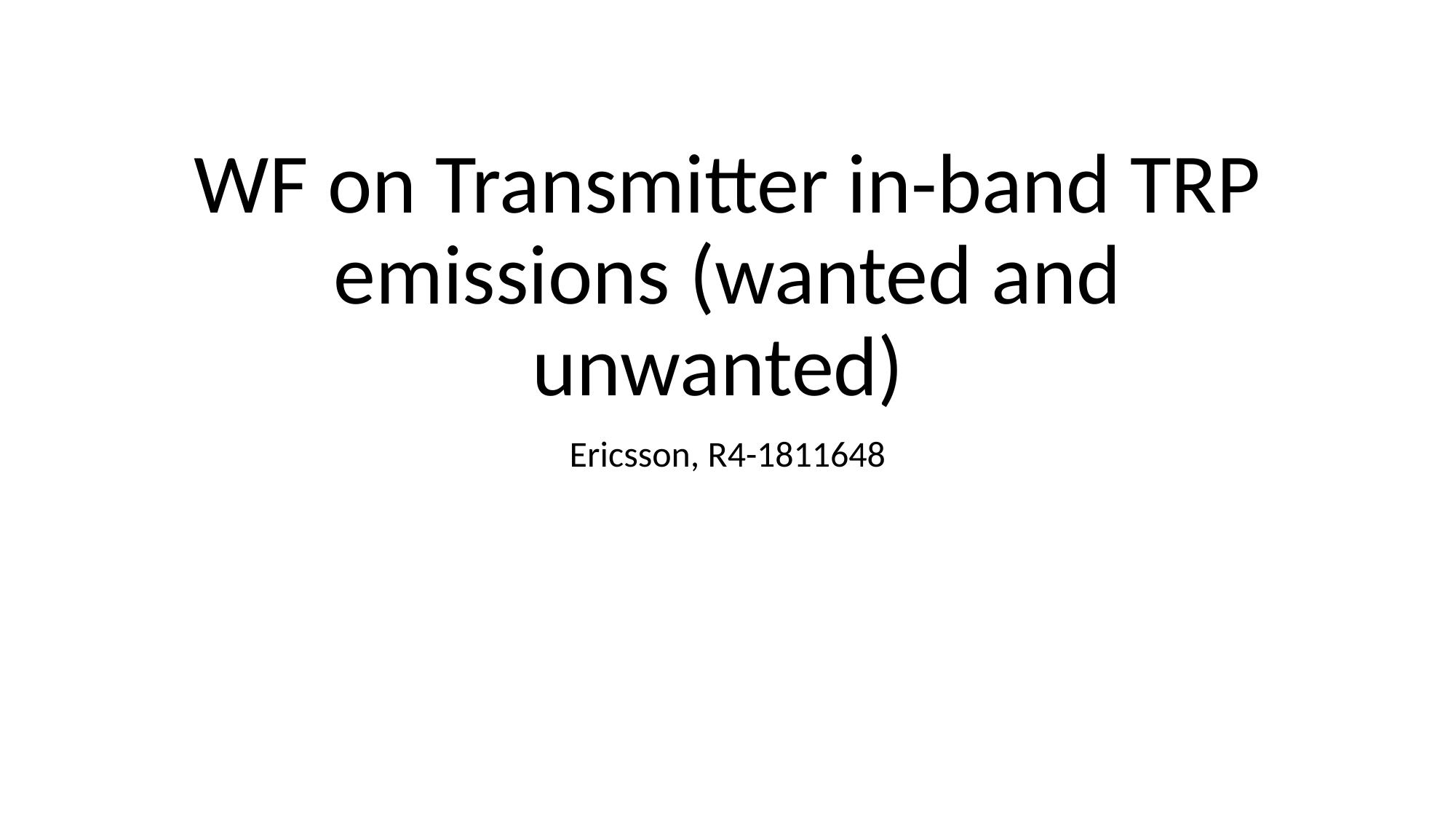

# WF on Transmitter in-band TRP emissions (wanted and unwanted)
Ericsson, R4-1811648